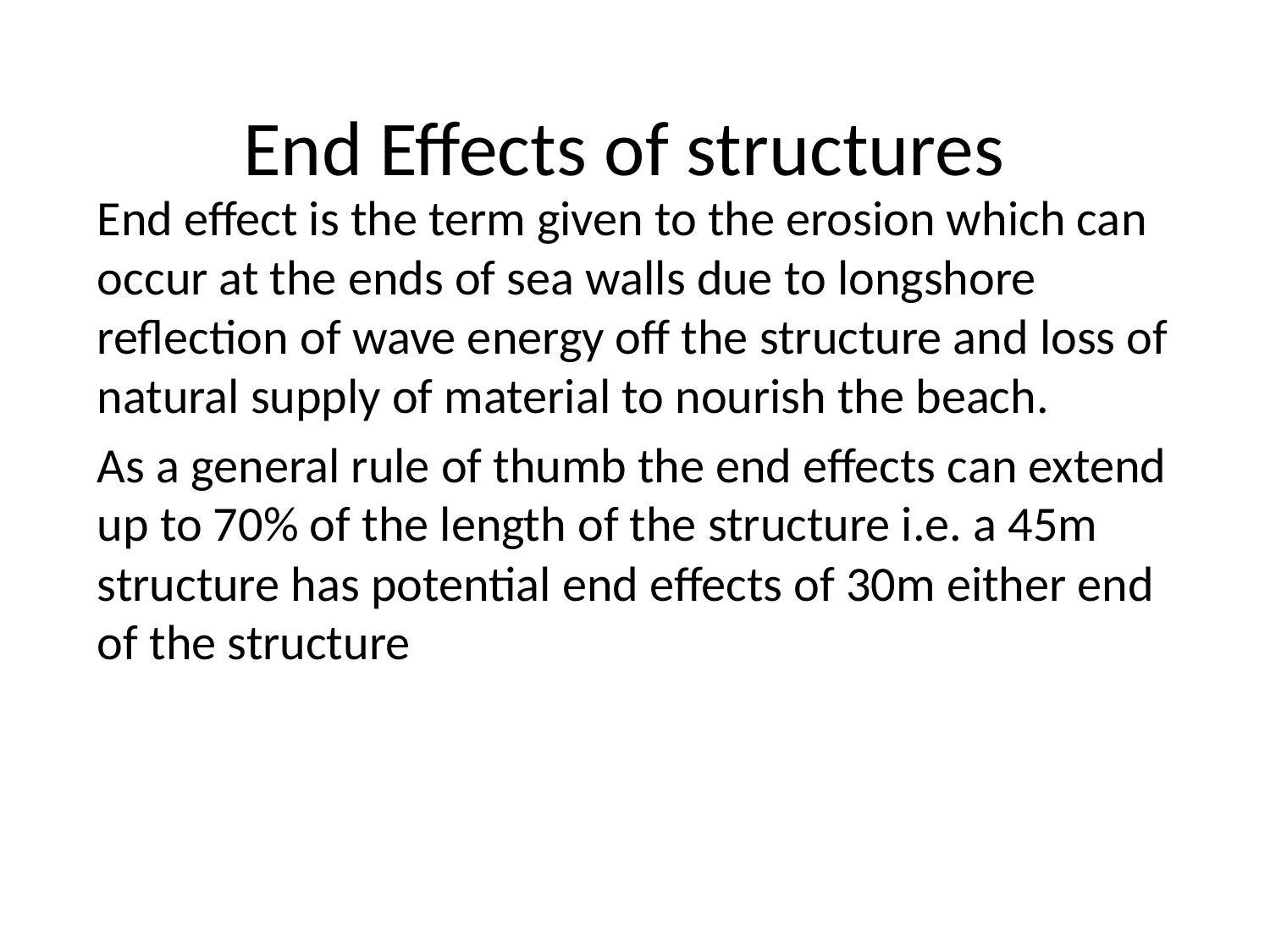

# End Effects of structures
End effect is the term given to the erosion which can occur at the ends of sea walls due to longshore reflection of wave energy off the structure and loss of natural supply of material to nourish the beach.
As a general rule of thumb the end effects can extend up to 70% of the length of the structure i.e. a 45m structure has potential end effects of 30m either end of the structure